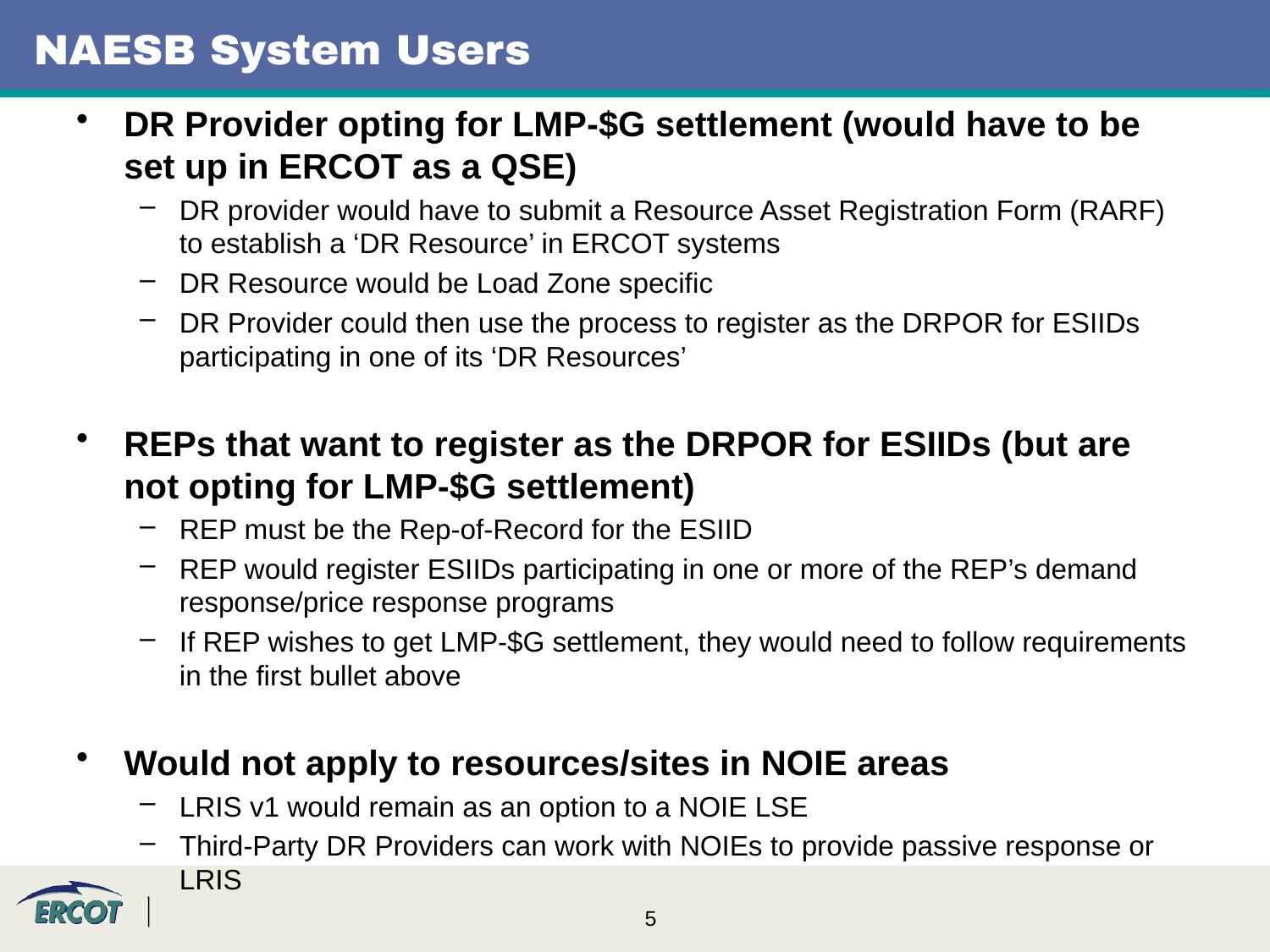

# NAESB System Users
DR Provider opting for LMP-$G settlement (would have to be set up in ERCOT as a QSE)
DR provider would have to submit a Resource Asset Registration Form (RARF) to establish a ‘DR Resource’ in ERCOT systems
DR Resource would be Load Zone specific
DR Provider could then use the process to register as the DRPOR for ESIIDs participating in one of its ‘DR Resources’

REPs that want to register as the DRPOR for ESIIDs (but are not opting for LMP-$G settlement)
REP must be the Rep-of-Record for the ESIID
REP would register ESIIDs participating in one or more of the REP’s demand response/price response programs
If REP wishes to get LMP-$G settlement, they would need to follow requirements in the first bullet above

Would not apply to resources/sites in NOIE areas
LRIS v1 would remain as an option to a NOIE LSE
Third-Party DR Providers can work with NOIEs to provide passive response or LRIS